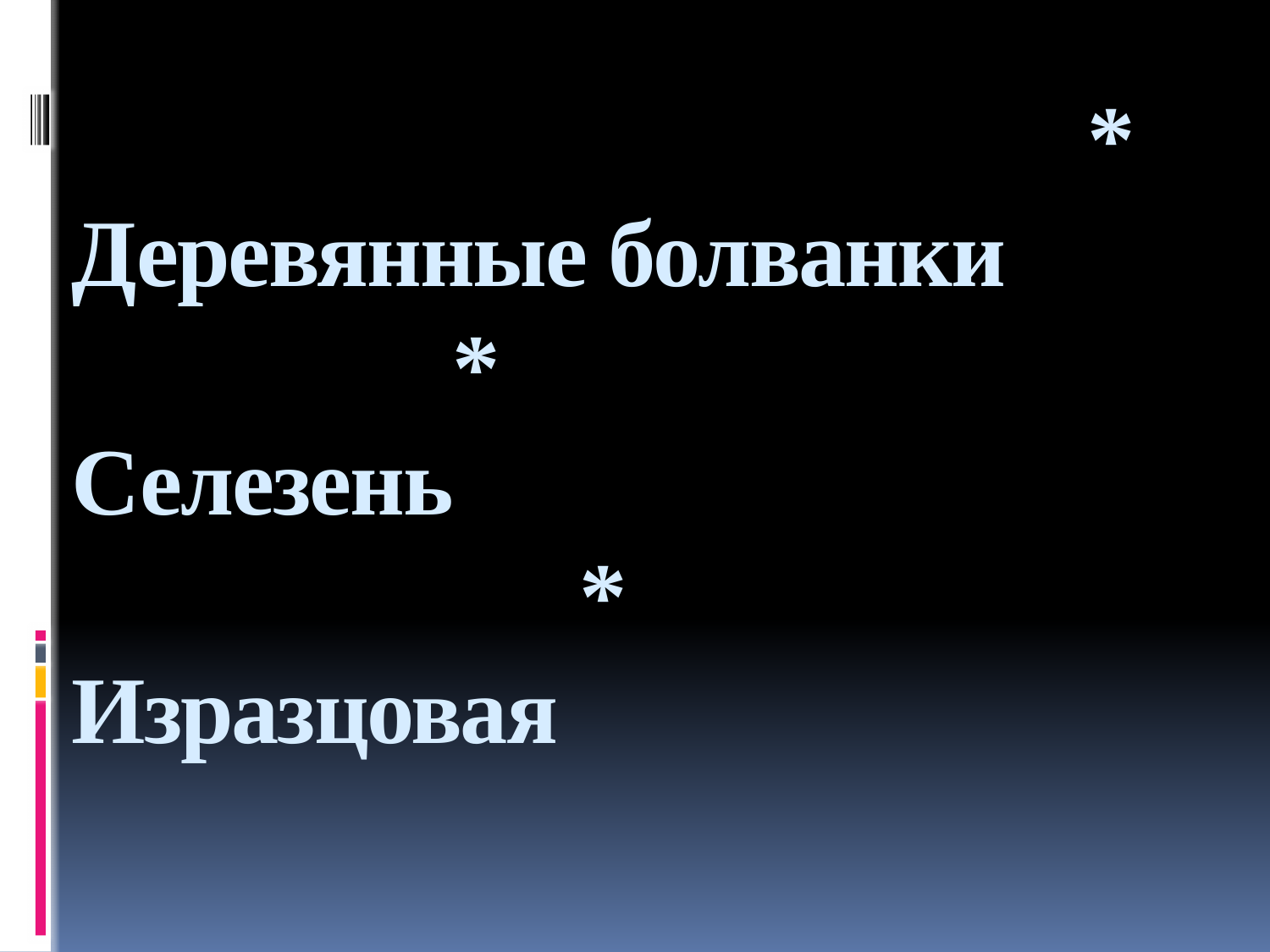

# * Деревянные болванки * Селезень * Изразцовая